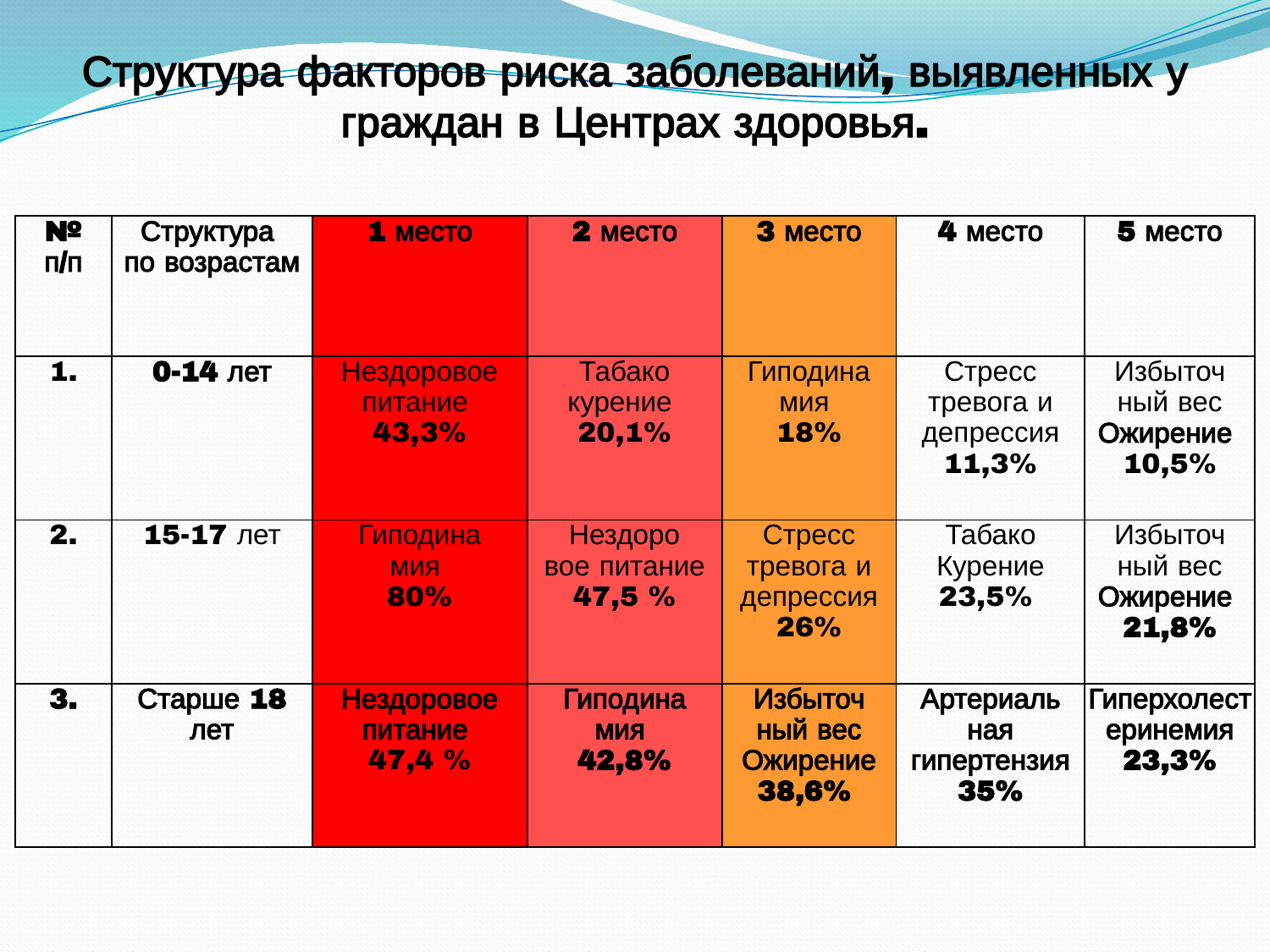

# Структура факторов риска заболеваний, выявленных у граждан в Центрах здоровья.
| № п/п | Структура по возрастам | 1 место | 2 место | 3 место | 4 место | 5 место |
| --- | --- | --- | --- | --- | --- | --- |
| 1. | 0-14 лет | Нездоровое питание 43,3% | Табако курение 20,1% | Гиподина мия 18% | Стресс тревога и депрессия 11,3% | Избыточ ный вес Ожирение 10,5% |
| 2. | 15-17 лет | Гиподина мия 80% | Нездоро вое питание 47,5 % | Стресс тревога и депрессия 26% | Табако Курение 23,5% | Избыточ ный вес Ожирение 21,8% |
| 3. | Старше 18 лет | Нездоровое питание 47,4 % | Гиподина мия 42,8% | Избыточ ный вес Ожирение 38,6% | Артериаль ная гипертензия 35% | Гиперхолестеринемия 23,3% |